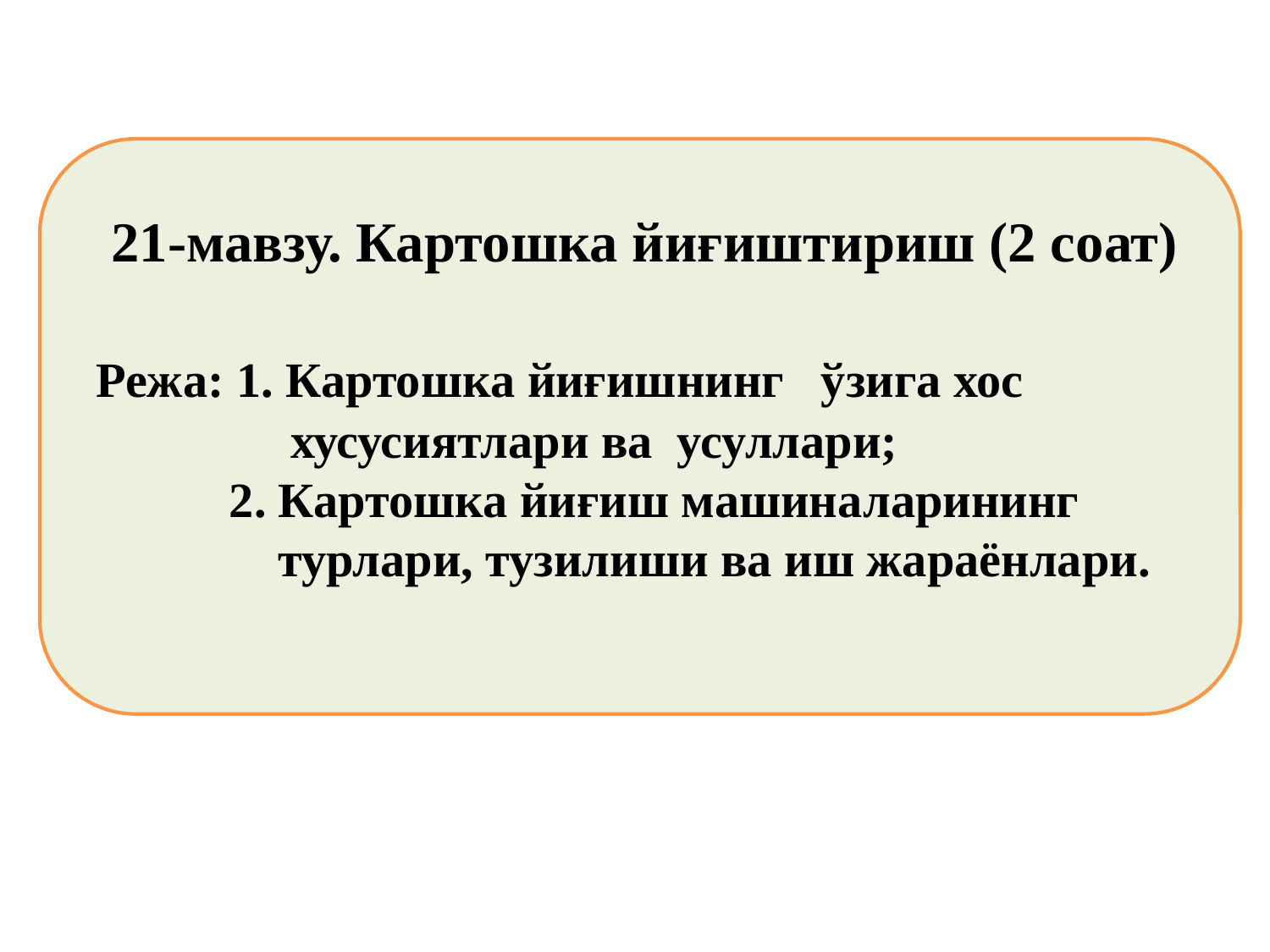

21-мавзу. Картошка йиғиштириш (2 соат)

 Режа: 1. Картошка йиғишнинг   ўзига хос
                 хусусиятлари ва  усуллари;
            2. Картошка йиғиш машиналарининг
                турлари, тузилиши ва иш жараёнлари.